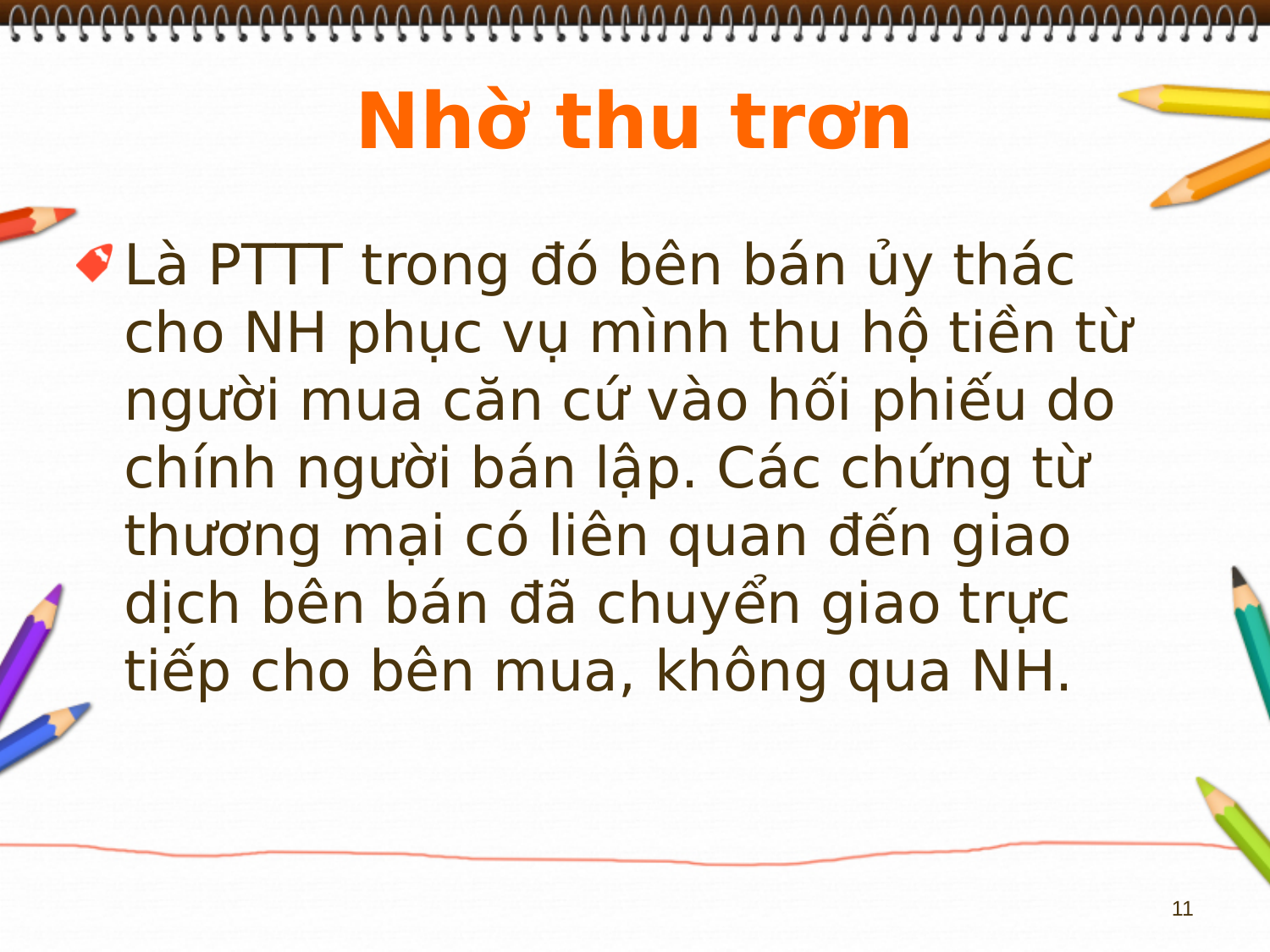

# Nhờ thu trơn
Là PTTT trong đó bên bán ủy thác cho NH phục vụ mình thu hộ tiền từ người mua căn cứ vào hối phiếu do chính người bán lập. Các chứng từ thương mại có liên quan đến giao dịch bên bán đã chuyển giao trực tiếp cho bên mua, không qua NH.

11